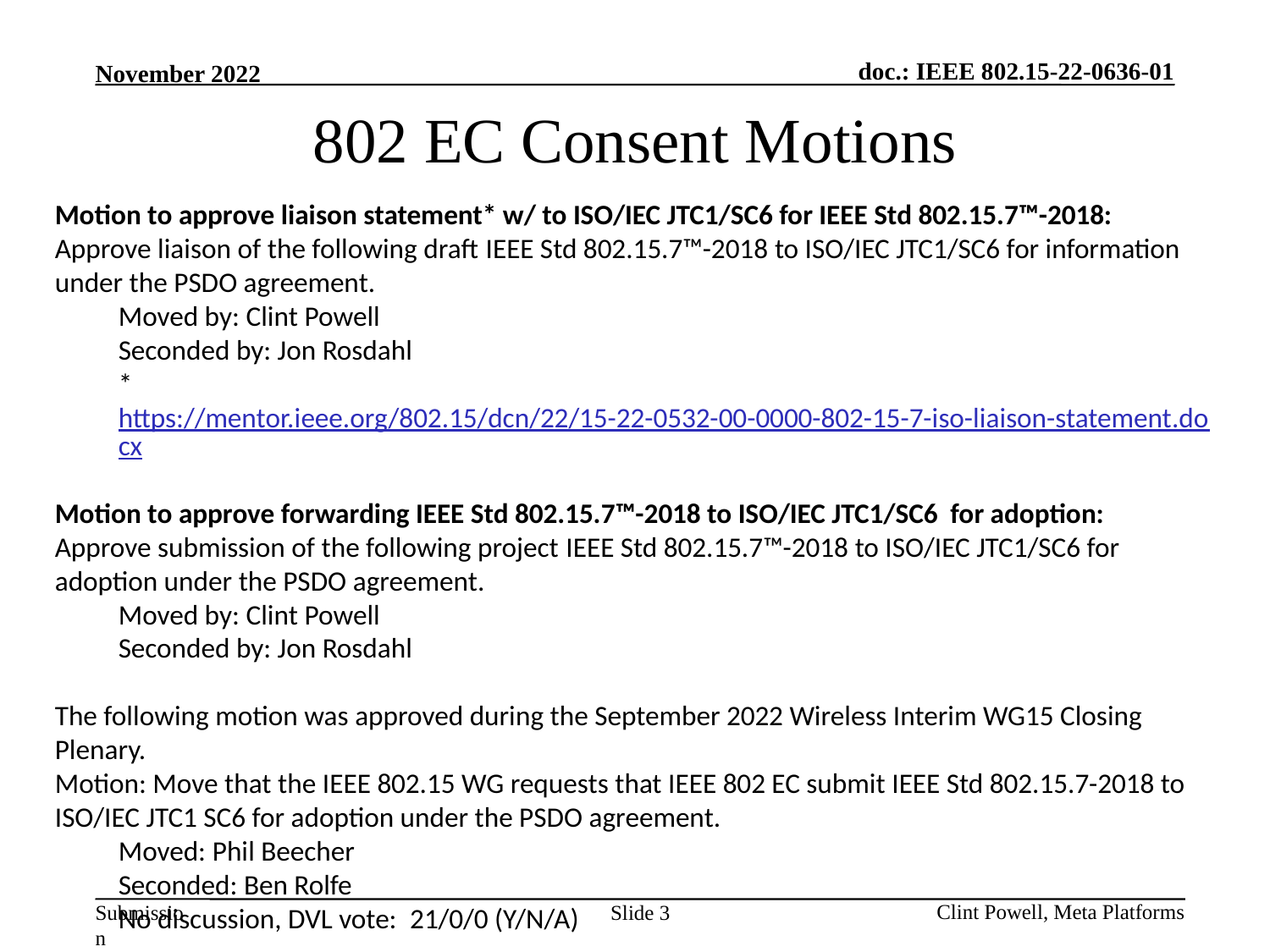

802 EC Consent Motions
Motion to approve liaison statement* w/ to ISO/IEC JTC1/SC6 for IEEE Std 802.15.7™-2018:
Approve liaison of the following draft IEEE Std 802.15.7™-2018 to ISO/IEC JTC1/SC6 for information under the PSDO agreement.
Moved by: Clint Powell
Seconded by: Jon Rosdahl
*https://mentor.ieee.org/802.15/dcn/22/15-22-0532-00-0000-802-15-7-iso-liaison-statement.docx

Motion to approve forwarding IEEE Std 802.15.7™-2018 to ISO/IEC JTC1/SC6  for adoption:
Approve submission of the following project IEEE Std 802.15.7™-2018 to ISO/IEC JTC1/SC6 for adoption under the PSDO agreement.
Moved by: Clint Powell
Seconded by: Jon Rosdahl

The following motion was approved during the September 2022 Wireless Interim WG15 Closing Plenary.
Motion: Move that the IEEE 802.15 WG requests that IEEE 802 EC submit IEEE Std 802.15.7-2018 to ISO/IEC JTC1 SC6 for adoption under the PSDO agreement.
Moved: Phil Beecher
Seconded: Ben Rolfe
No discussion, DVL vote:  21/0/0 (Y/N/A)
Slide 3